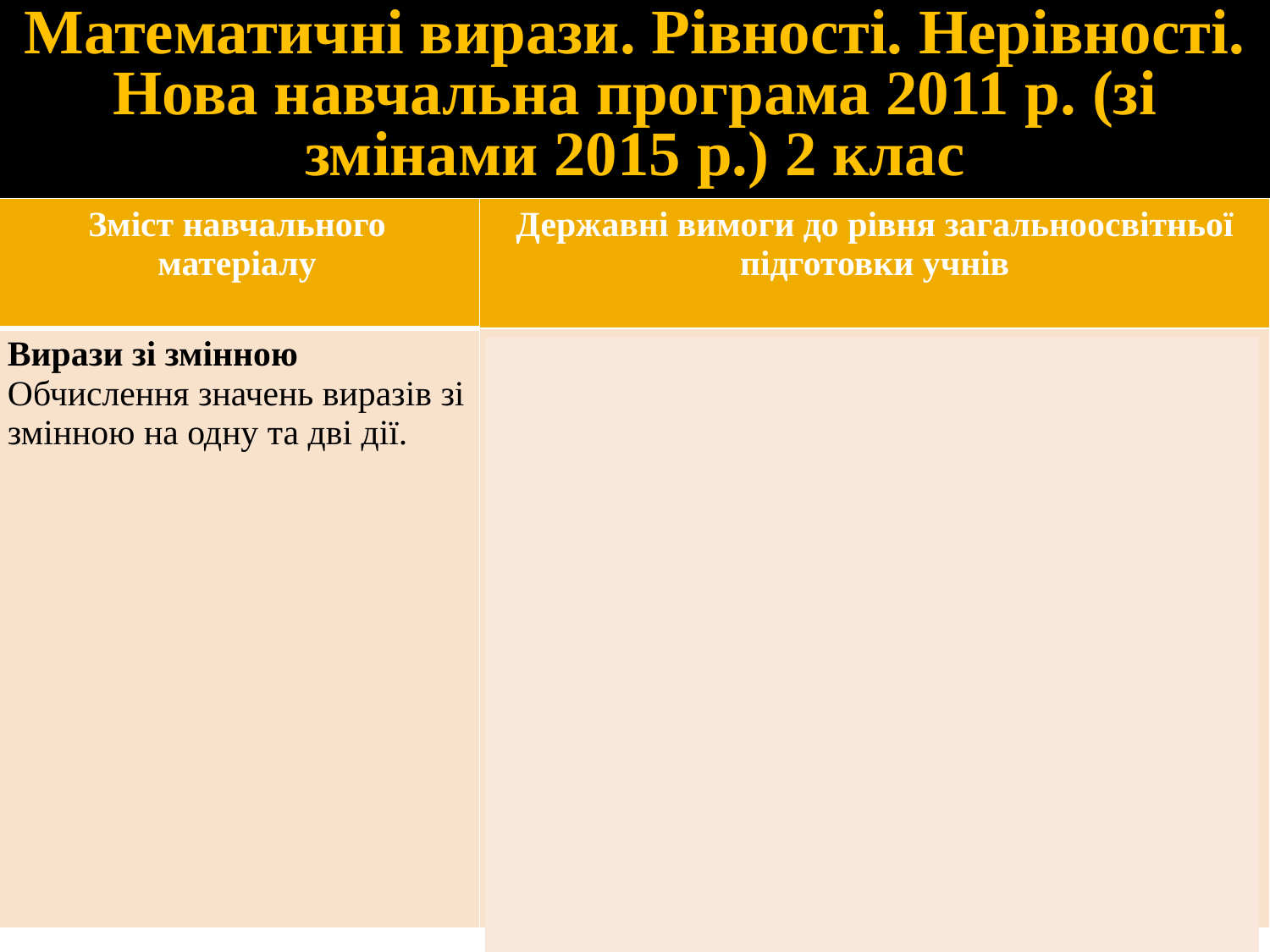

Математичні вирази. Рівності. Нерівності. Нова навчальна програма 2011 р. (зі змінами 2015 р.) 2 клас
| Зміст навчального матеріалу | Державні вимоги до рівня загальноосвітньої підготовки учнів |
| --- | --- |
| Вирази зі змінною Обчислення значень виразів зі змінною на одну та дві дії. | має уявлення про змінну, вираз із змінною; розуміє позначення змінної буквою; розуміє, що числове значення виразу зі змінною залежить від значень, яких набуває змінна; знаходить значення виразу при заданому числовому значенні змінної з опорою на зразок; |